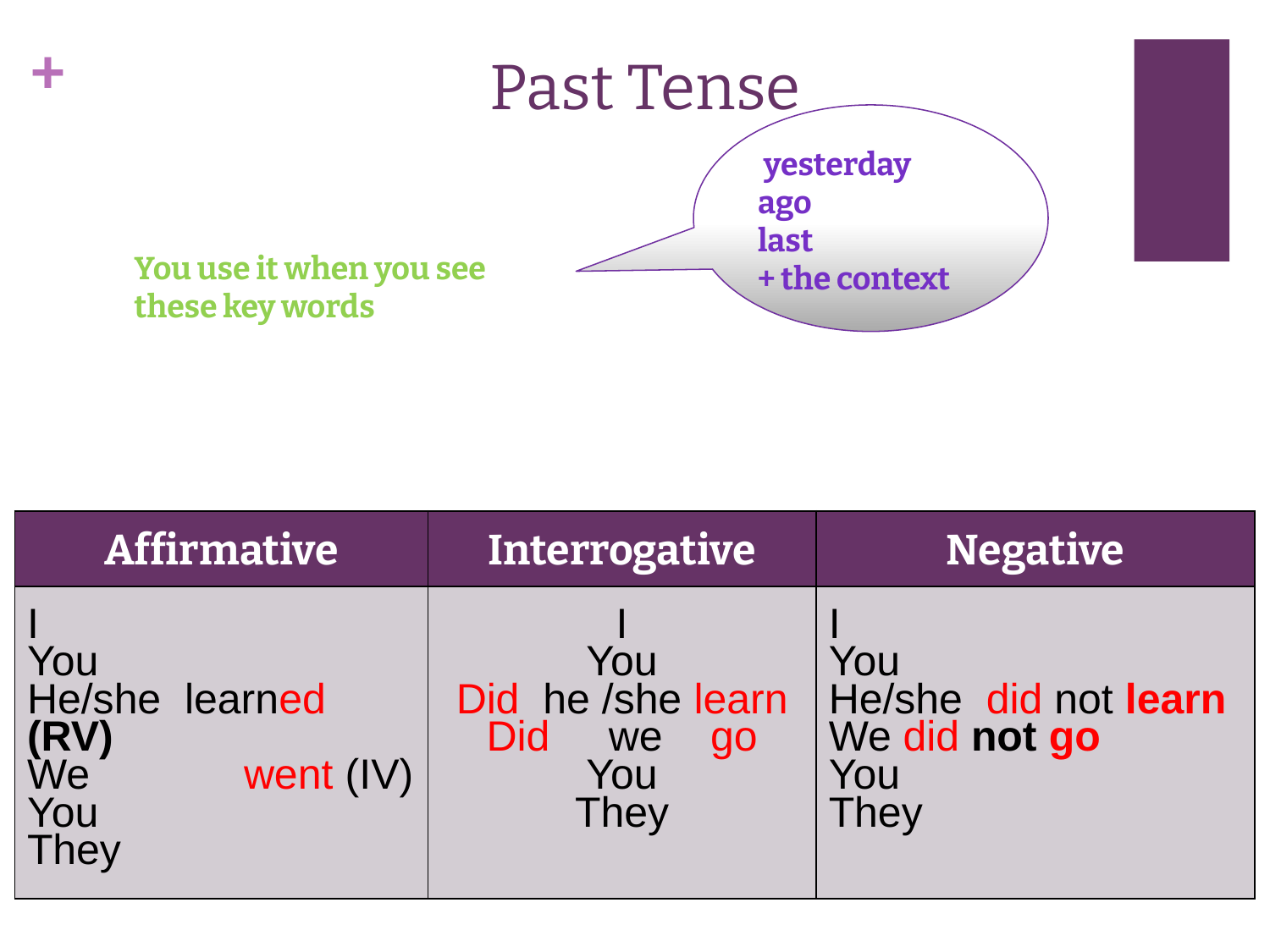

Past Tense
 yesterday
ago
last
+ the context
You use it when you see these key words
| Affirmative | Interrogative | Negative |
| --- | --- | --- |
| I You He/she learned (RV) We went (IV) You They | I You Did he /she learn Did we go You They | I You He/she did not learn We did not go You They |